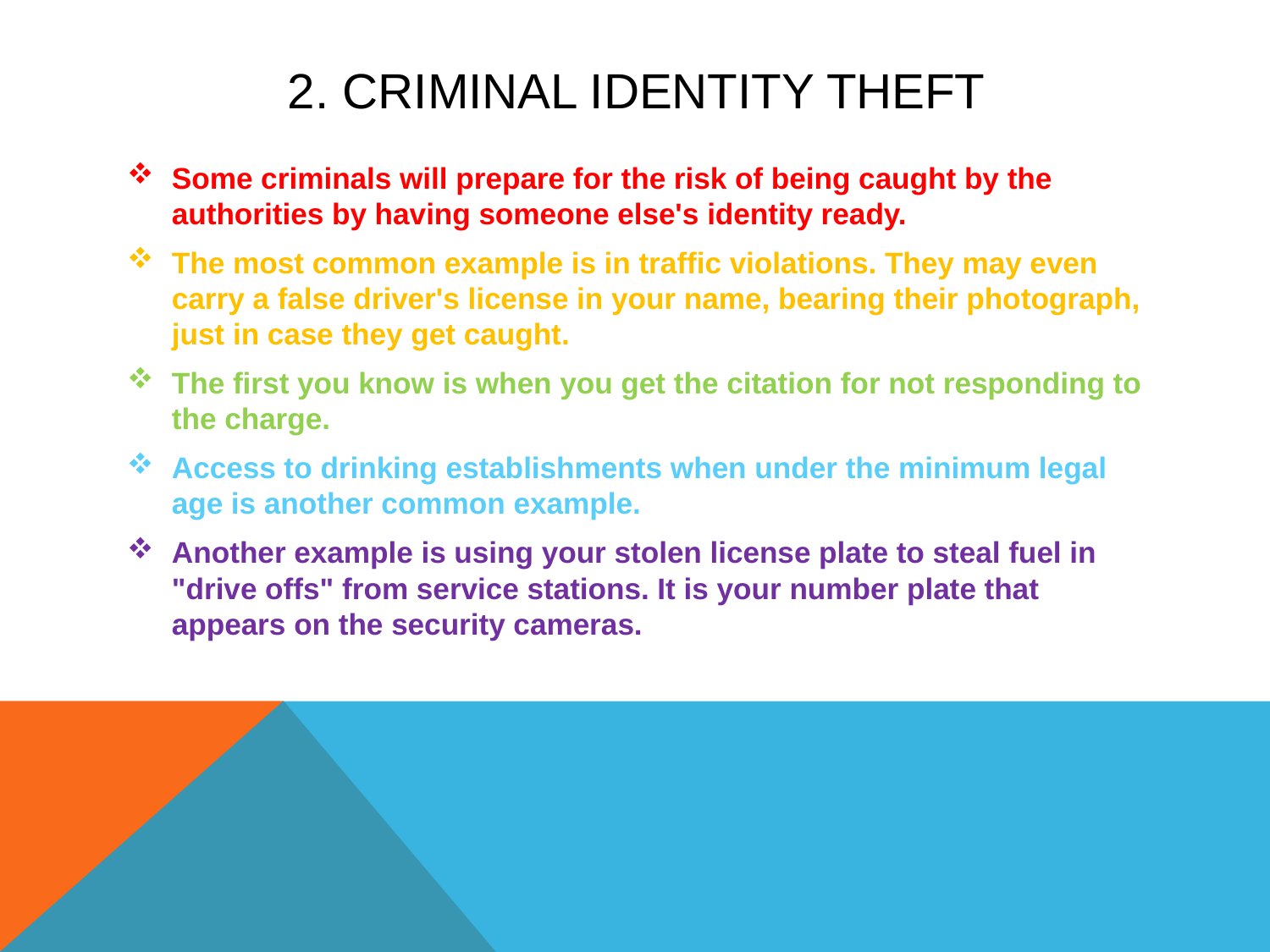

# 2. Criminal identity theft
Some criminals will prepare for the risk of being caught by the authorities by having someone else's identity ready.
The most common example is in traffic violations. They may even carry a false driver's license in your name, bearing their photograph, just in case they get caught.
The first you know is when you get the citation for not responding to the charge.
Access to drinking establishments when under the minimum legal age is another common example.
Another example is using your stolen license plate to steal fuel in "drive offs" from service stations. It is your number plate that appears on the security cameras.